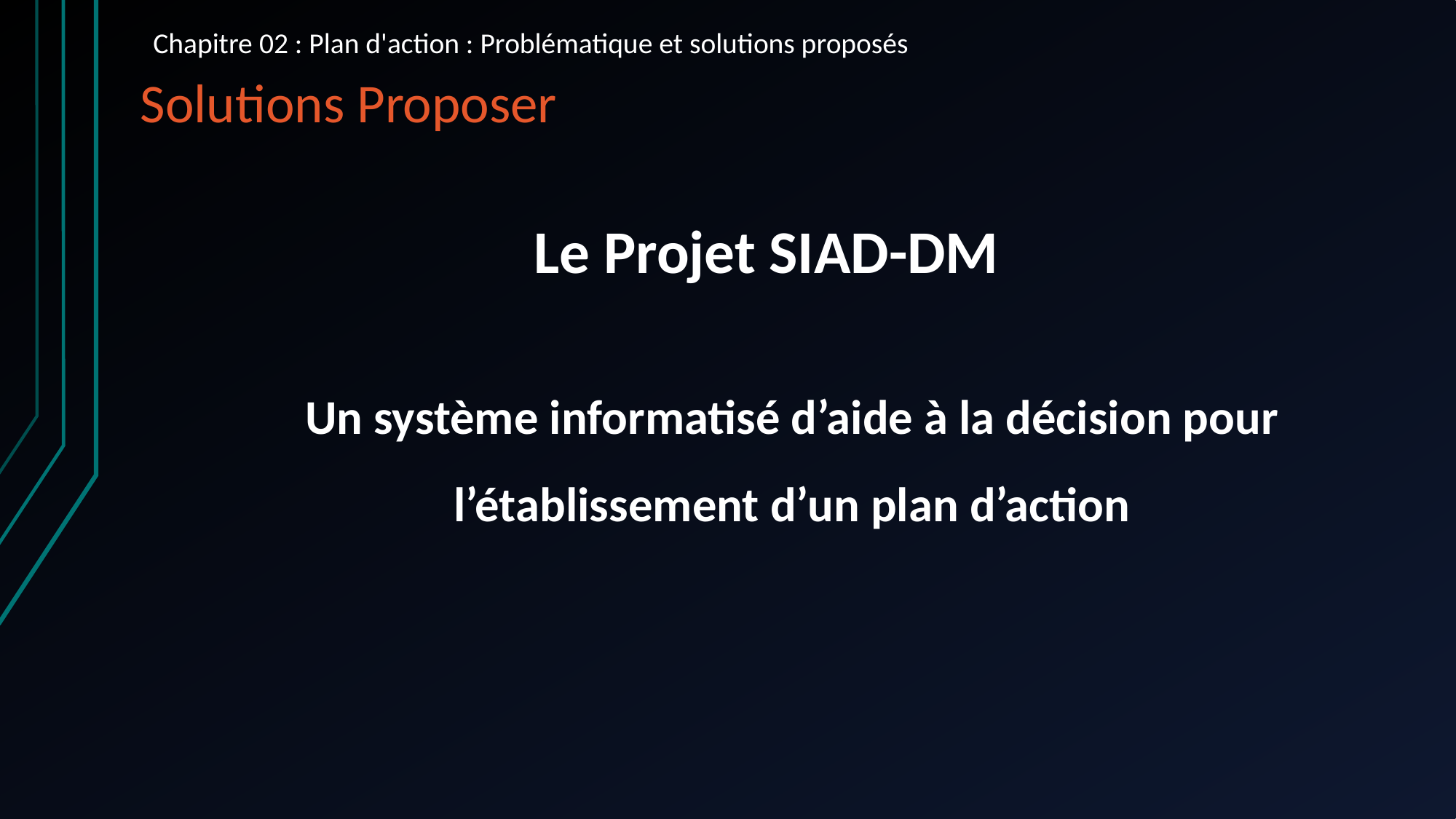

Chapitre 02 : Plan d'action : Problématique et solutions proposés
# Solutions Proposer
Le Projet SIAD-DM
Un système informatisé d’aide à la décision pour l’établissement d’un plan d’action